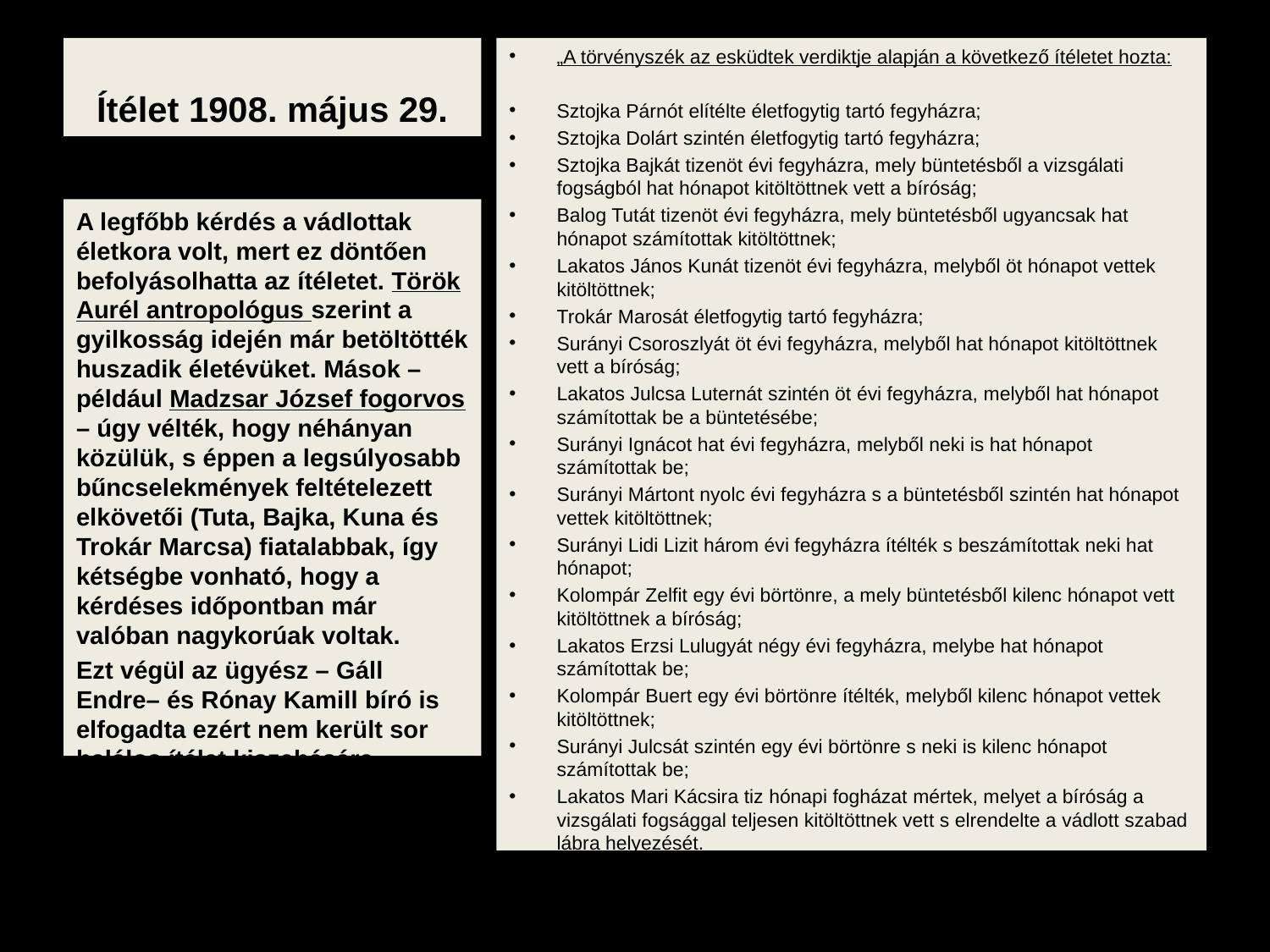

# Ítélet 1908. május 29.
„A törvényszék az esküdtek verdiktje alapján a következő ítéletet hozta:

Sztojka Párnót elítélte életfogytig tartó fegyházra;
Sztojka Dolárt szintén életfogytig tartó fegyházra;
Sztojka Bajkát tizenöt évi fegyházra, mely büntetésből a vizsgálati fogságból hat hónapot kitöltöttnek vett a bíróság;
Balog Tutát tizenöt évi fegyházra, mely büntetésből ugyancsak hat hónapot számítottak kitöltöttnek;
Lakatos János Kunát tizenöt évi fegyházra, melyből öt hónapot vettek kitöltöttnek;
Trokár Marosát életfogytig tartó fegyházra;
Surányi Csoroszlyát öt évi fegyházra, melyből hat hónapot kitöltöttnek vett a bíróság;
Lakatos Julcsa Luternát szintén öt évi fegyházra, melyből hat hónapot számítottak be a büntetésébe;
Surányi Ignácot hat évi fegyházra, melyből neki is hat hónapot számítottak be;
Surányi Mártont nyolc évi fegyházra s a büntetésből szintén hat hónapot vettek kitöltöttnek;
Surányi Lidi Lizit három évi fegyházra ítélték s beszámítottak neki hat hónapot;
Kolompár Zelfit egy évi börtönre, a mely büntetésből kilenc hónapot vett kitöltöttnek a bíróság;
Lakatos Erzsi Lulugyát négy évi fegyházra, melybe hat hónapot számítottak be;
Kolompár Buert egy évi börtönre ítélték, melyből kilenc hónapot vettek kitöltöttnek;
Surányi Julcsát szintén egy évi börtönre s neki is kilenc hónapot számítottak be;
Lakatos Mari Kácsira tiz hónapi fogházat mértek, melyet a bíróság a vizsgálati fogsággal teljesen kitöltöttnek vett s elrendelte a vádlott szabad lábra helyezését.
Lakatos Rozit a törvényszék fölmentette s nyomban szabadon is eresztette.”
A legfőbb kérdés a vádlottak életkora volt, mert ez döntően befolyásolhatta az ítéletet. Török Aurél antropológus szerint a gyilkosság idején már betöltötték huszadik életévüket. Mások – például Madzsar József fogorvos – úgy vélték, hogy néhányan közülük, s éppen a legsúlyosabb bűncselekmények feltételezett elkövetői (Tuta, Bajka, Kuna és Trokár Marcsa) fiatalabbak, így kétségbe vonható, hogy a kérdéses időpontban már valóban nagykorúak voltak.
Ezt végül az ügyész – Gáll Endre– és Rónay Kamill bíró is elfogadta ezért nem került sor halálos ítélet kiszabására.